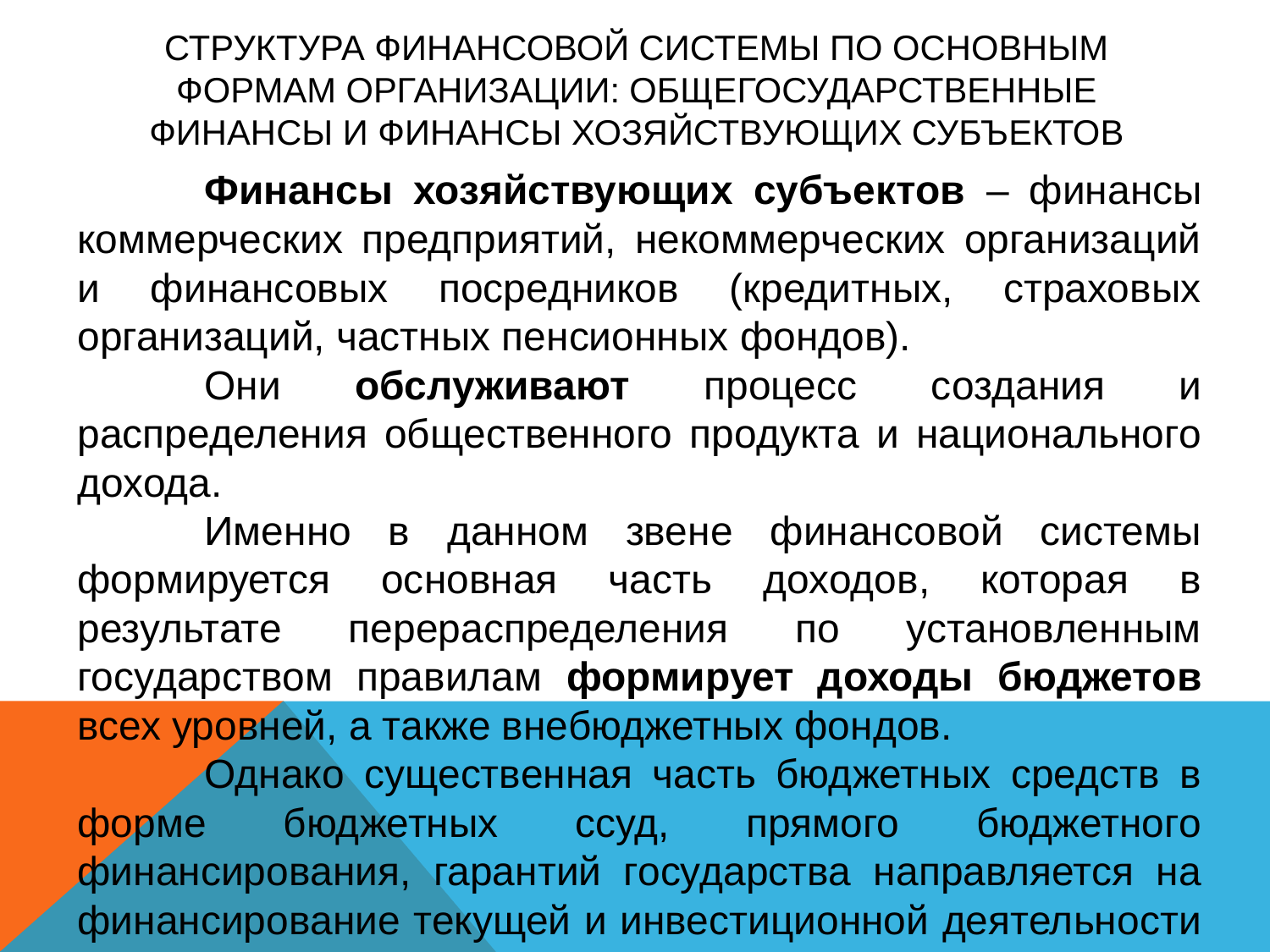

# Структура финансовой системы по основным формам организации: обще­государственные финансы и финансы хозяйствующих субъектов
	Финансы хозяйствующих субъектов – финансы коммерческих предприятий, некоммерческих организаций и финансовых посредников (кредитных, страховых организаций, частных пенсионных фондов).
	Они обслуживают процесс создания и распределения общественного продукта и национального дохода.
	Именно в данном звене финансовой системы формируется основная часть доходов, которая в результате перераспределения по установленным государством правилам формирует доходы бюджетов всех уровней, а также внебюджетных фондов.
	Однако существенная часть бюджетных средств в форме бюджетных ссуд, прямого бюджетного финансирования, гарантий государства направляется на финансирование текущей и инвестиционной деятельности предприятий.